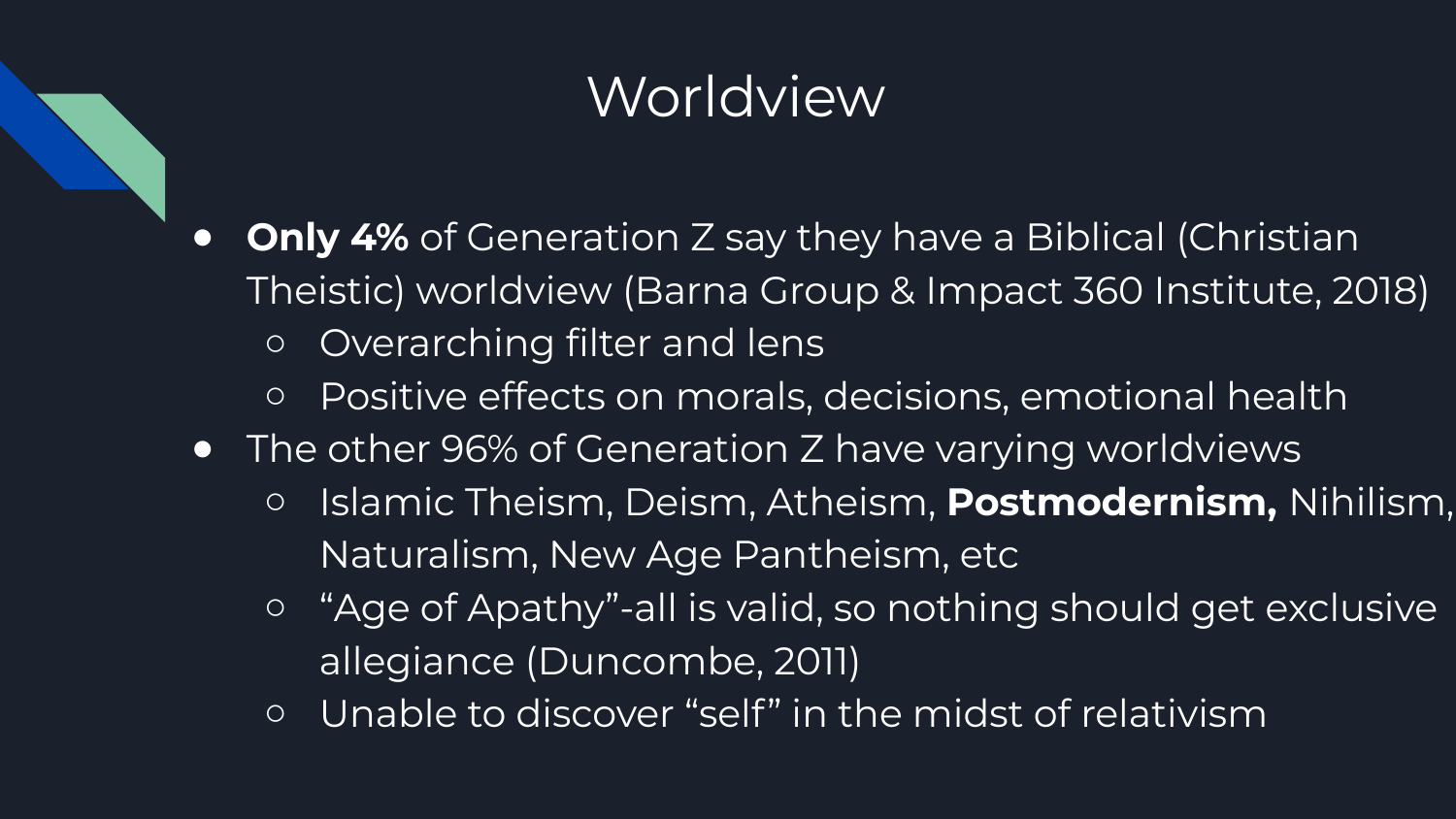

# Worldview
Only 4% of Generation Z say they have a Biblical (Christian Theistic) worldview (Barna Group & Impact 360 Institute, 2018)
Overarching filter and lens
Positive effects on morals, decisions, emotional health
The other 96% of Generation Z have varying worldviews
Islamic Theism, Deism, Atheism, Postmodernism, Nihilism, Naturalism, New Age Pantheism, etc
“Age of Apathy”-all is valid, so nothing should get exclusive allegiance (Duncombe, 2011)
Unable to discover “self” in the midst of relativism